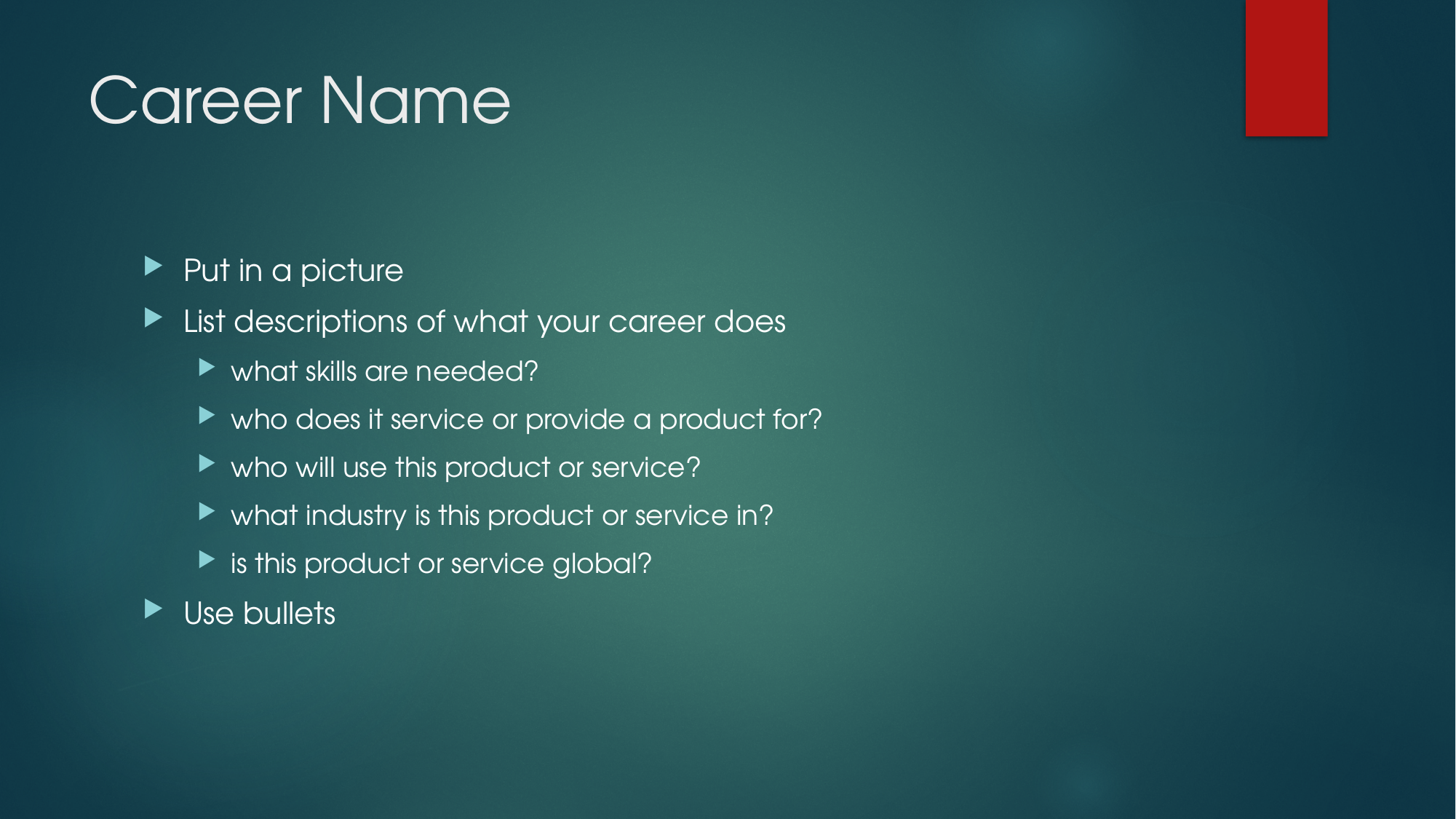

# Career Name
Put in a picture
List descriptions of what your career does
what skills are needed?
who does it service or provide a product for?
who will use this product or service?
what industry is this product or service in?
is this product or service global?
Use bullets